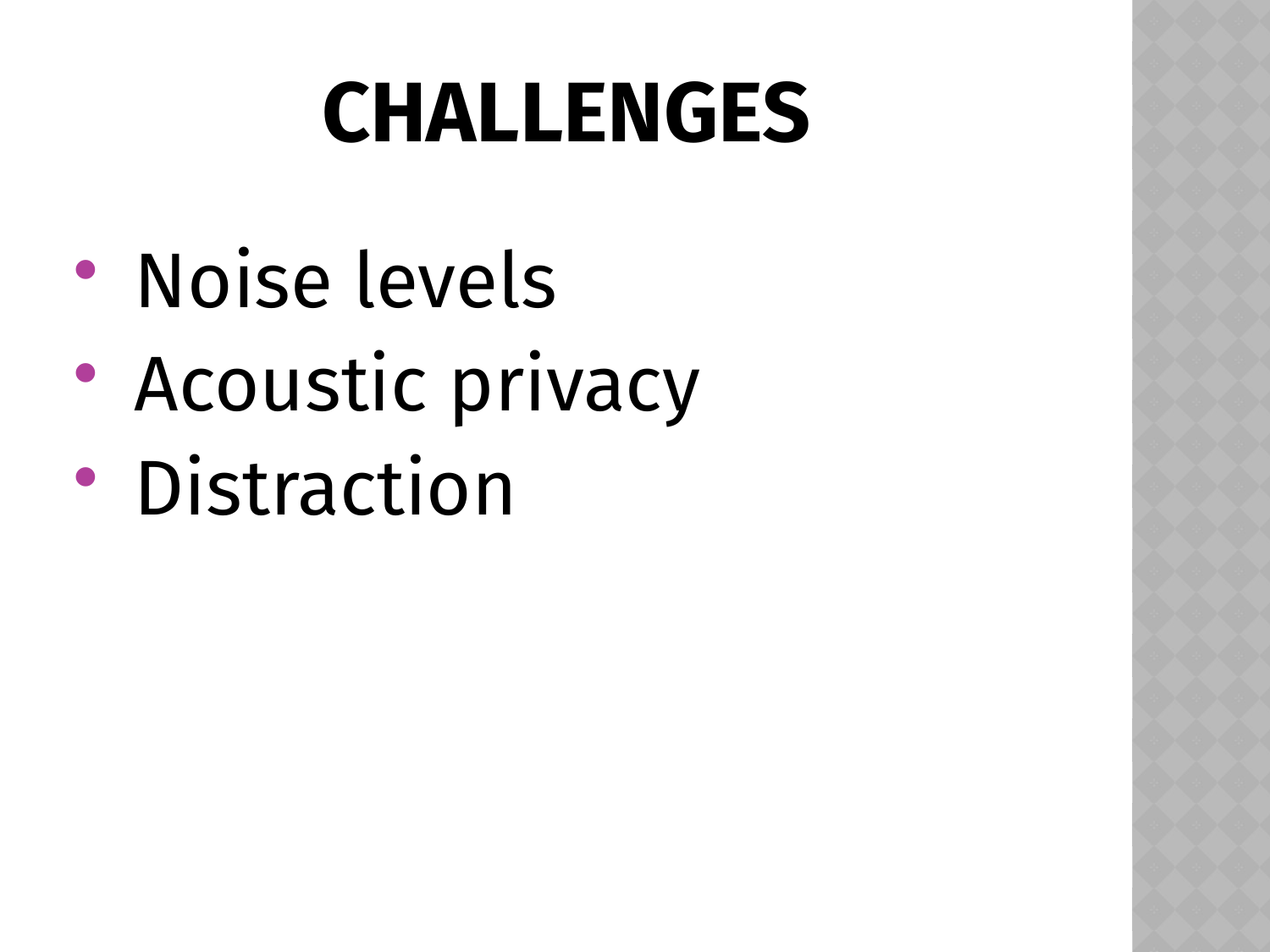

# Challenges
 Noise levels
 Acoustic privacy
 Distraction